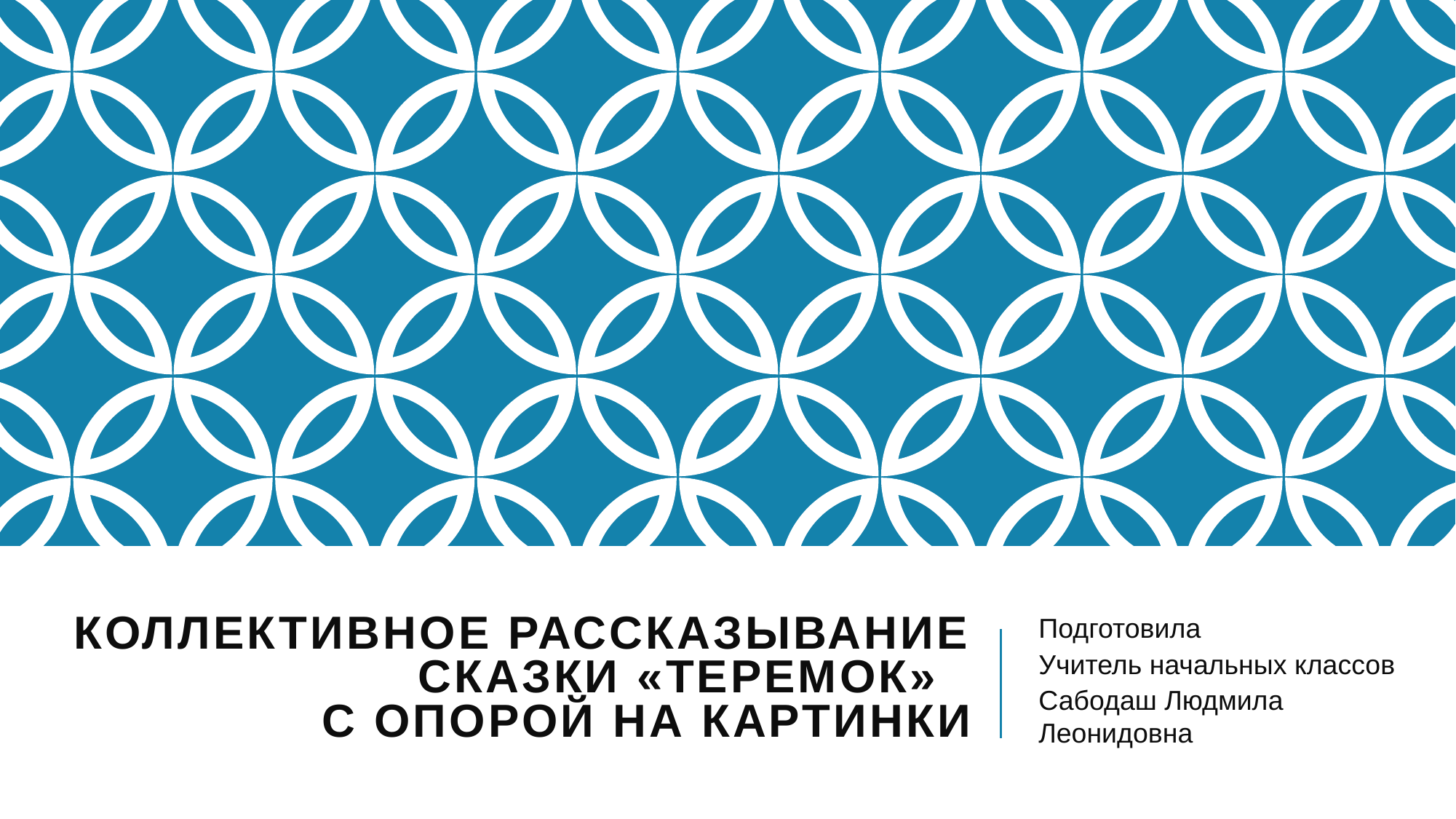

# Коллективное рассказывание сказки «Теремок» с опорой на картинки
Подготовила
Учитель начальных классов
Сабодаш Людмила Леонидовна